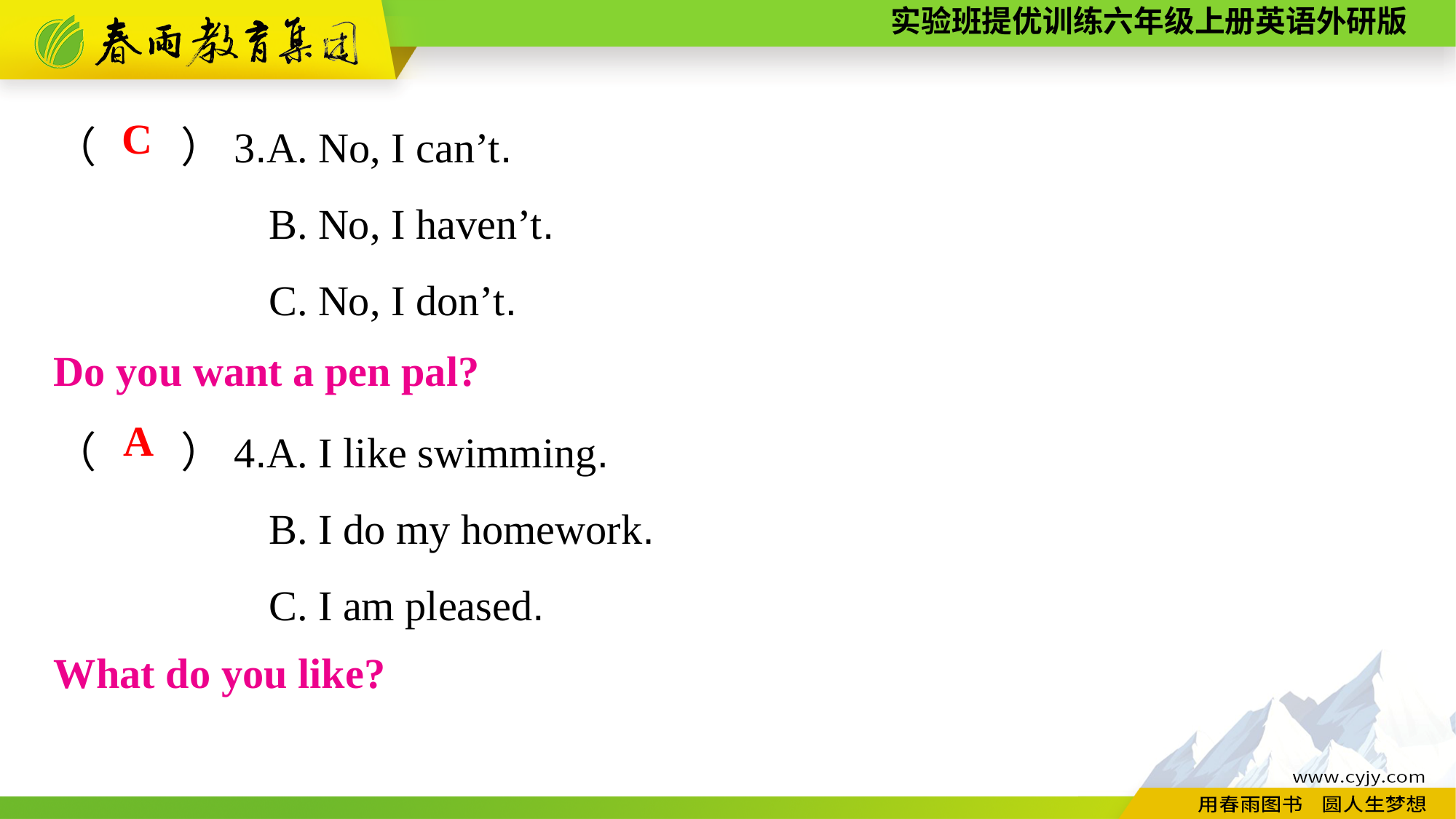

（　　）3.A. No, I can’t.
B. No, I haven’t.
C. No, I don’t.

（　　）4.A. I like swimming.
B. I do my homework.
C. I am pleased.
C
Do you want a pen pal?
A
What do you like?